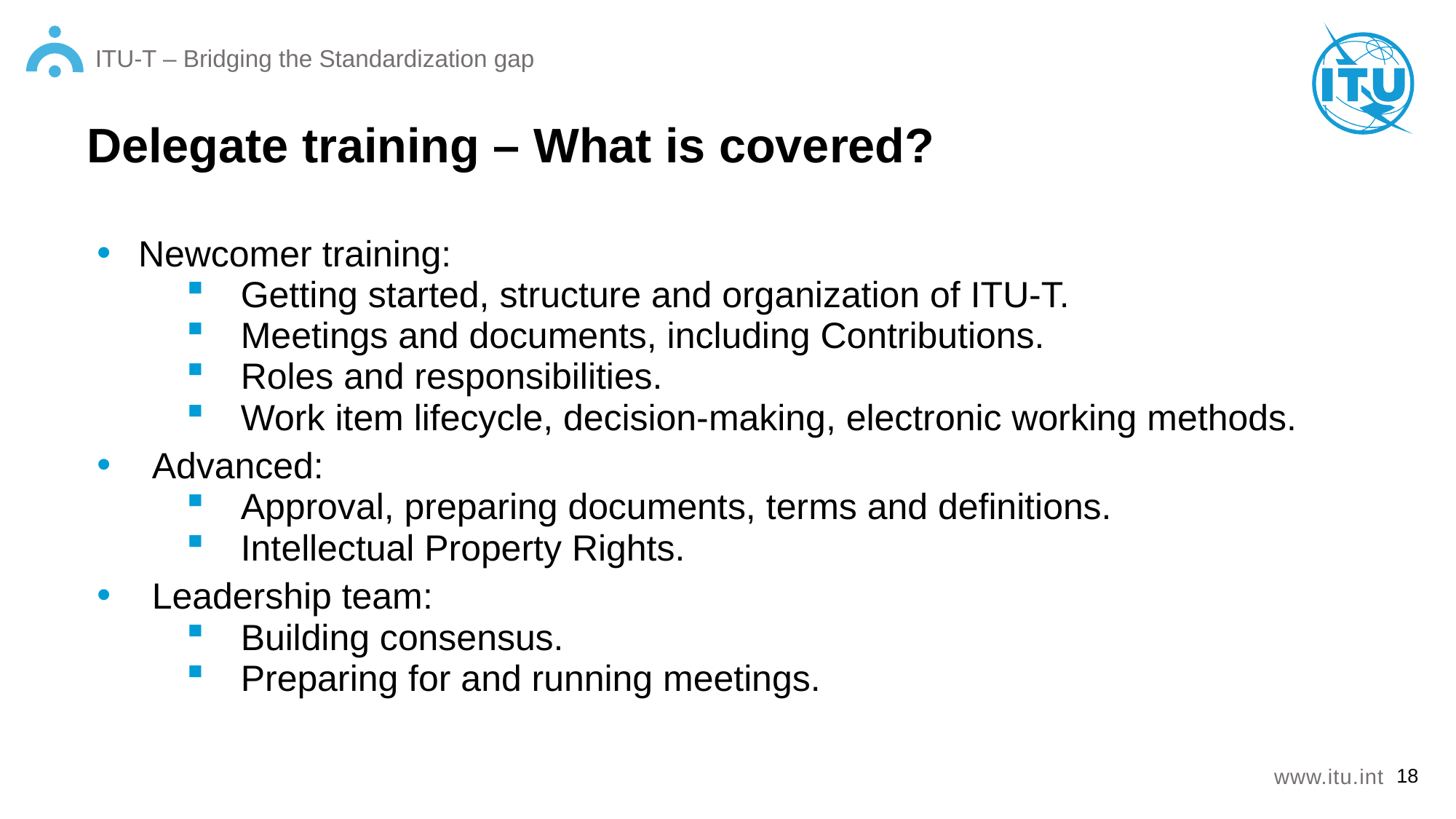

# Delegate training – What is covered?
Newcomer training:
Getting started, structure and organization of ITU-T.
Meetings and documents, including Contributions.
Roles and responsibilities.
Work item lifecycle, decision-making, electronic working methods.
Advanced:
Approval, preparing documents, terms and definitions.
Intellectual Property Rights.
Leadership team:
Building consensus.
Preparing for and running meetings.